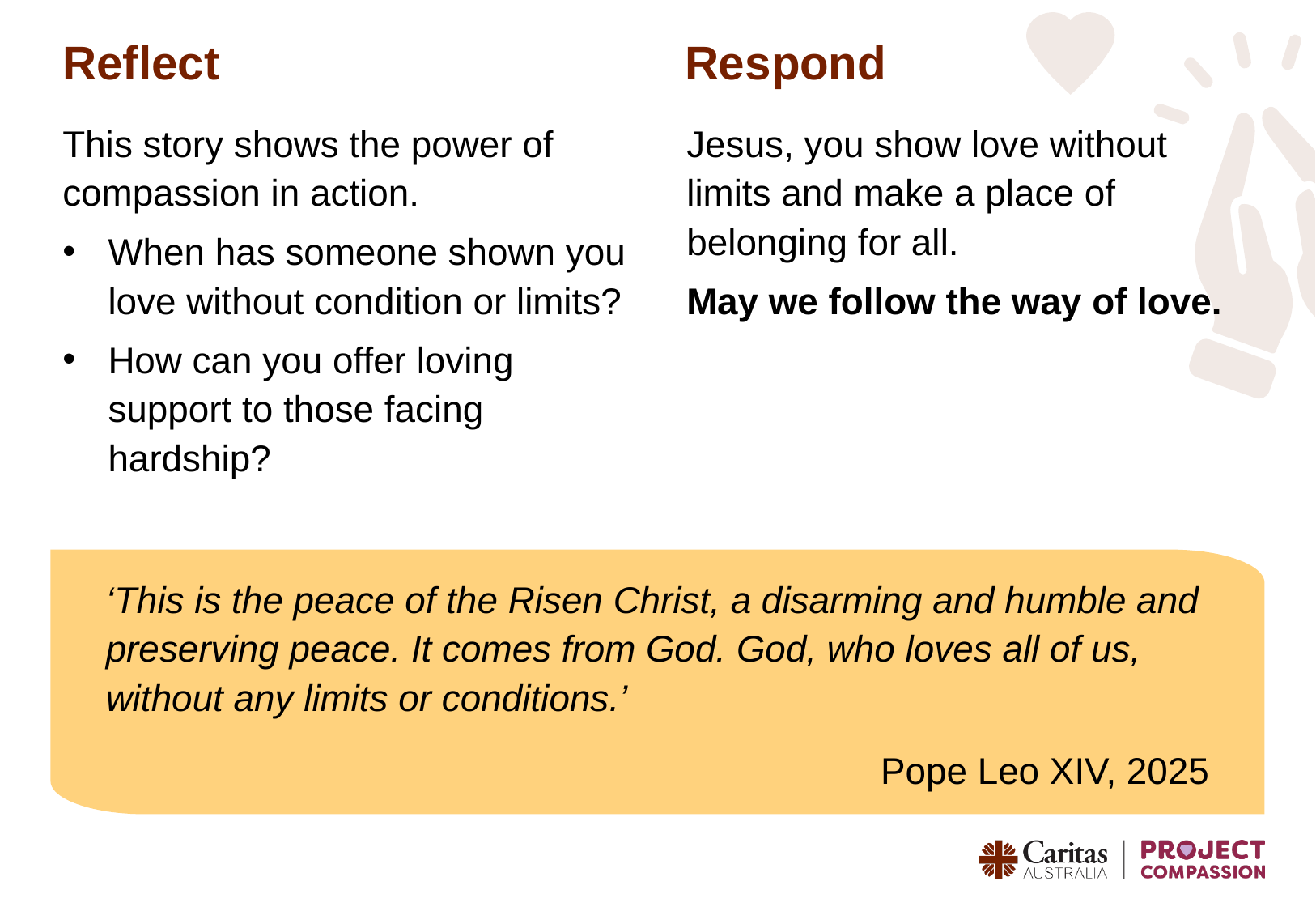

Reflect
Respond
Jesus, you show love without limits and make a place of belonging for all.
May we follow the way of love.

This story shows the power of compassion in action.
When has someone shown you love without condition or limits?
How can you offer loving support to those facing hardship?
‘This is the peace of the Risen Christ, a disarming and humble and preserving peace. It comes from God. God, who loves all of us, without any limits or conditions.’
Pope Leo XIV, 2025